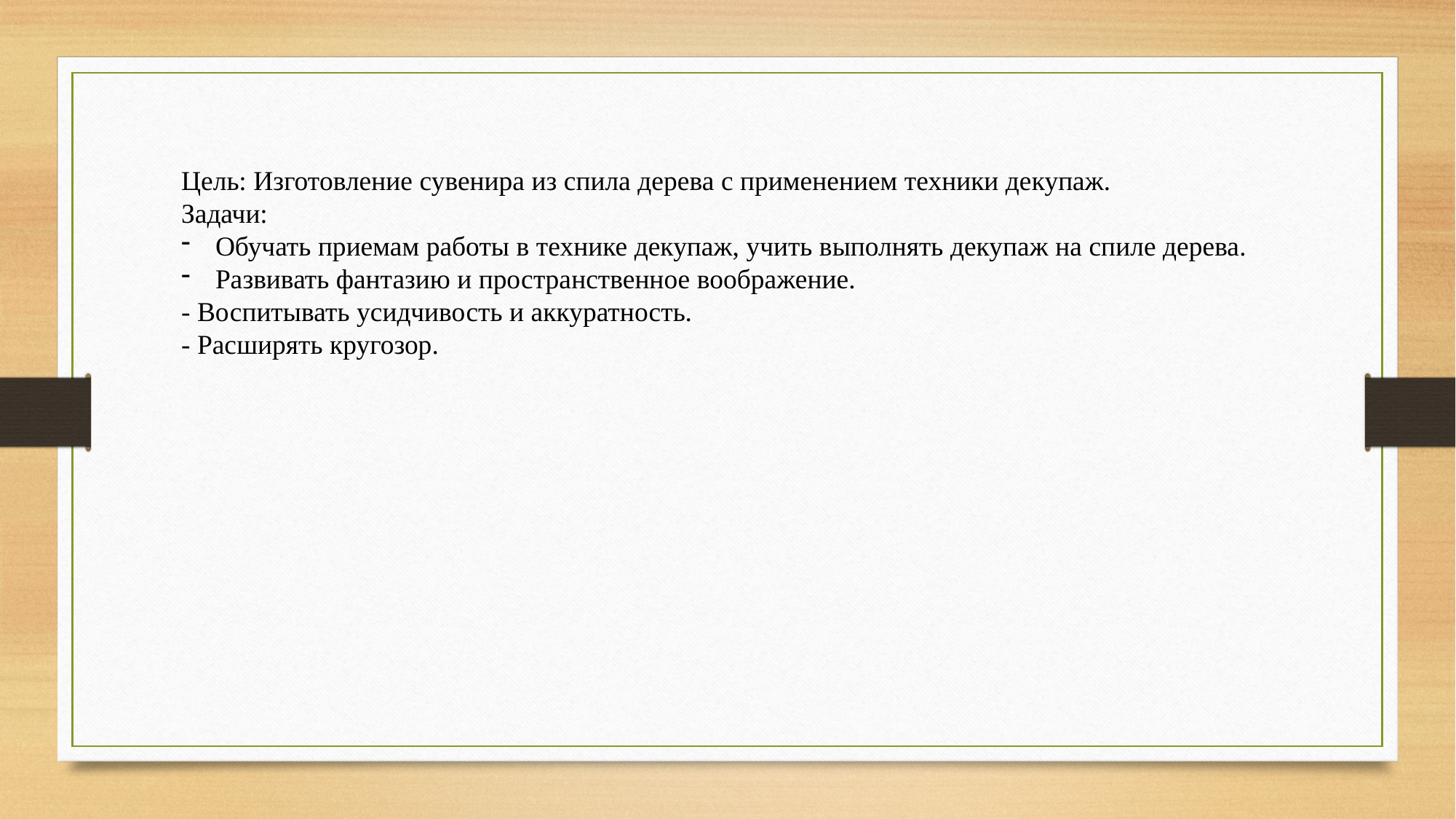

Цель: Изготовление сувенира из спила дерева с применением техники декупаж.
Задачи:
Обучать приемам работы в технике декупаж, учить выполнять декупаж на спиле дерева.
Развивать фантазию и пространственное воображение.
- Воспитывать усидчивость и аккуратность.
- Расширять кругозор.